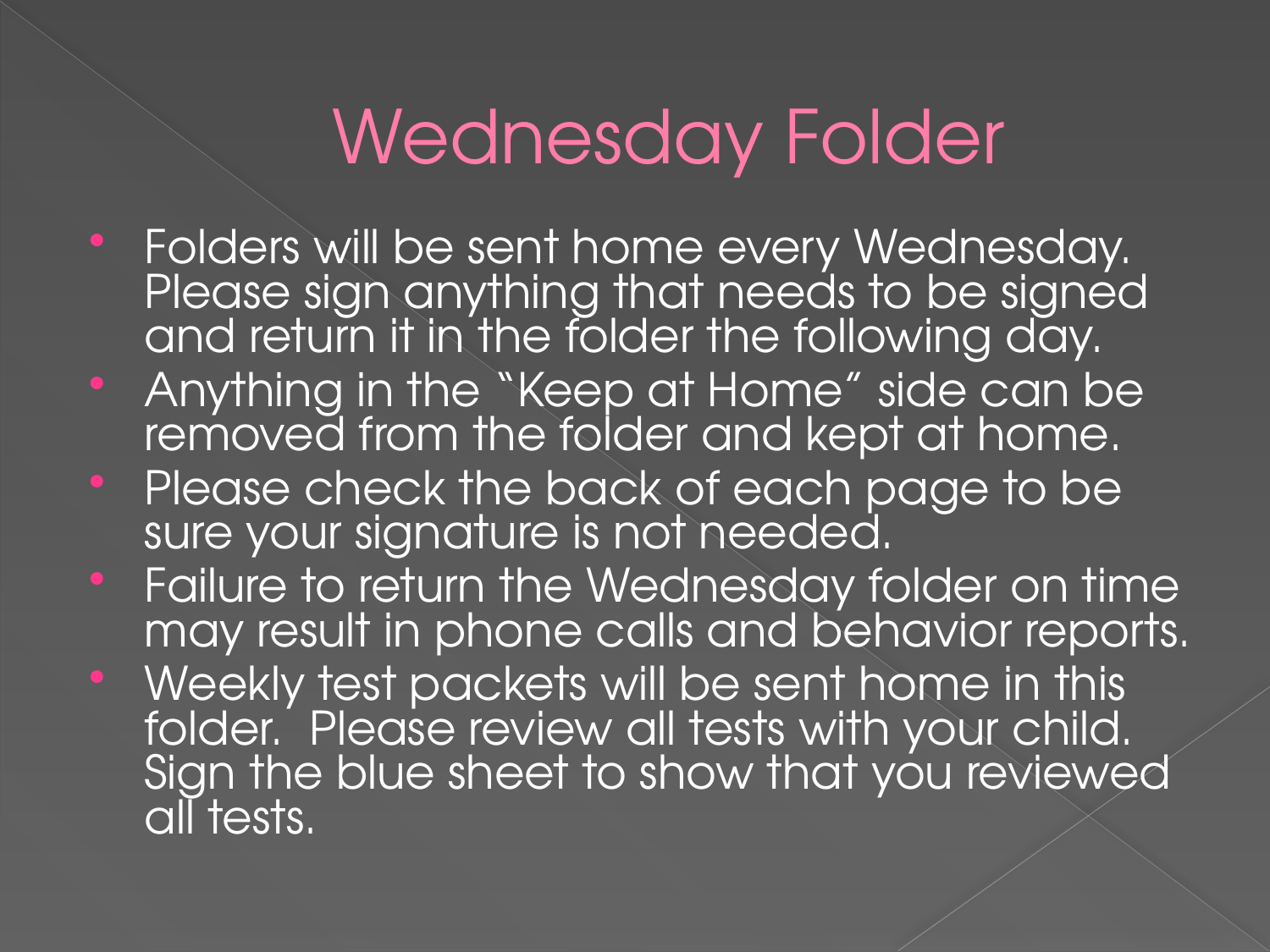

# Wednesday Folder
Folders will be sent home every Wednesday.  Please sign anything that needs to be signed and return it in the folder the following day.
Anything in the “Keep at Home” side can be removed from the folder and kept at home.
Please check the back of each page to be sure your signature is not needed.
Failure to return the Wednesday folder on time may result in phone calls and behavior reports.
Weekly test packets will be sent home in this folder.  Please review all tests with your child.  Sign the blue sheet to show that you reviewed all tests.